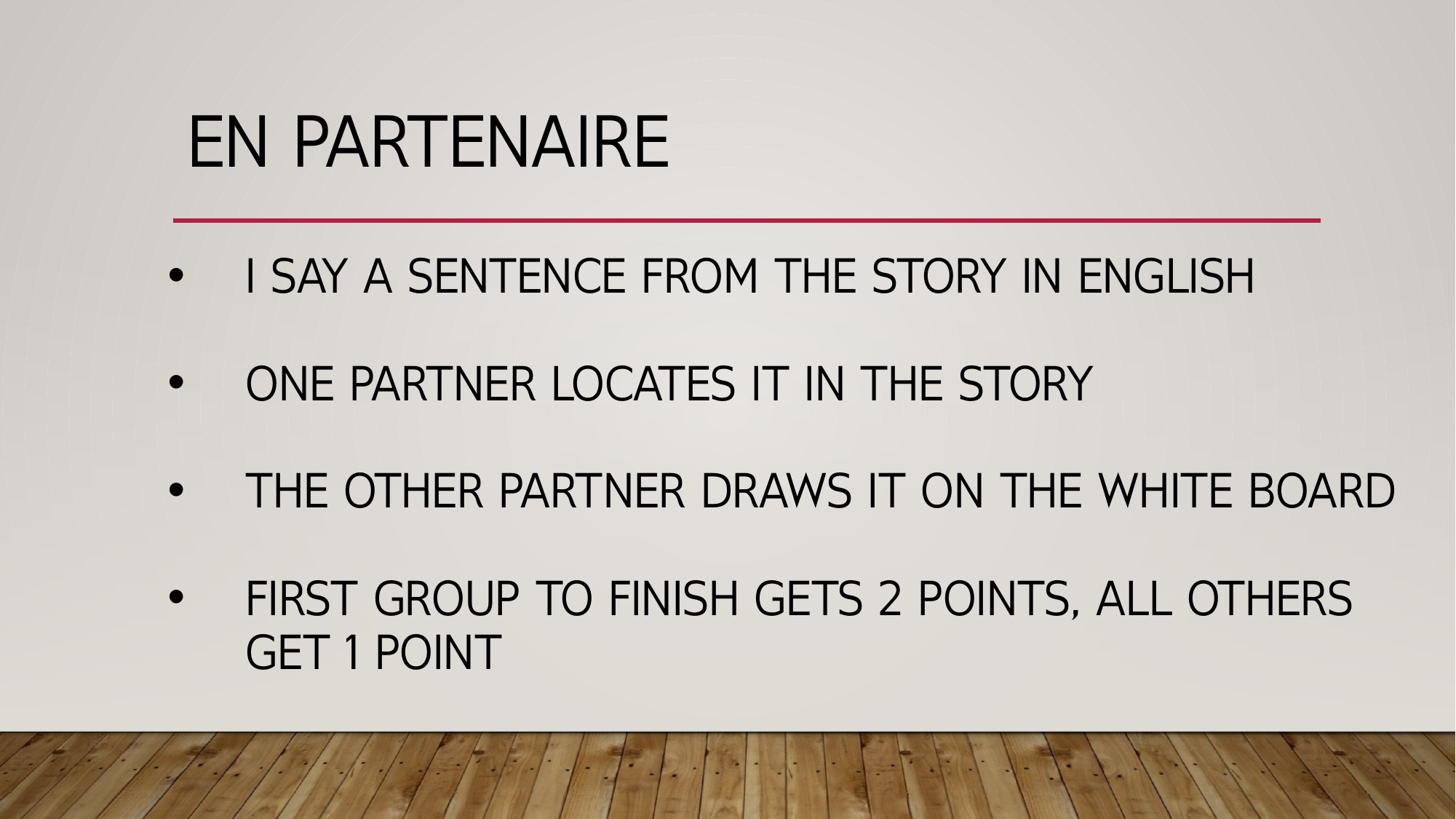

# En partenaire
I say a sentence from the story in English

One partner locates it in the story

The other partner draws it on the white board

First group to finish gets 2 points, all others get 1 point